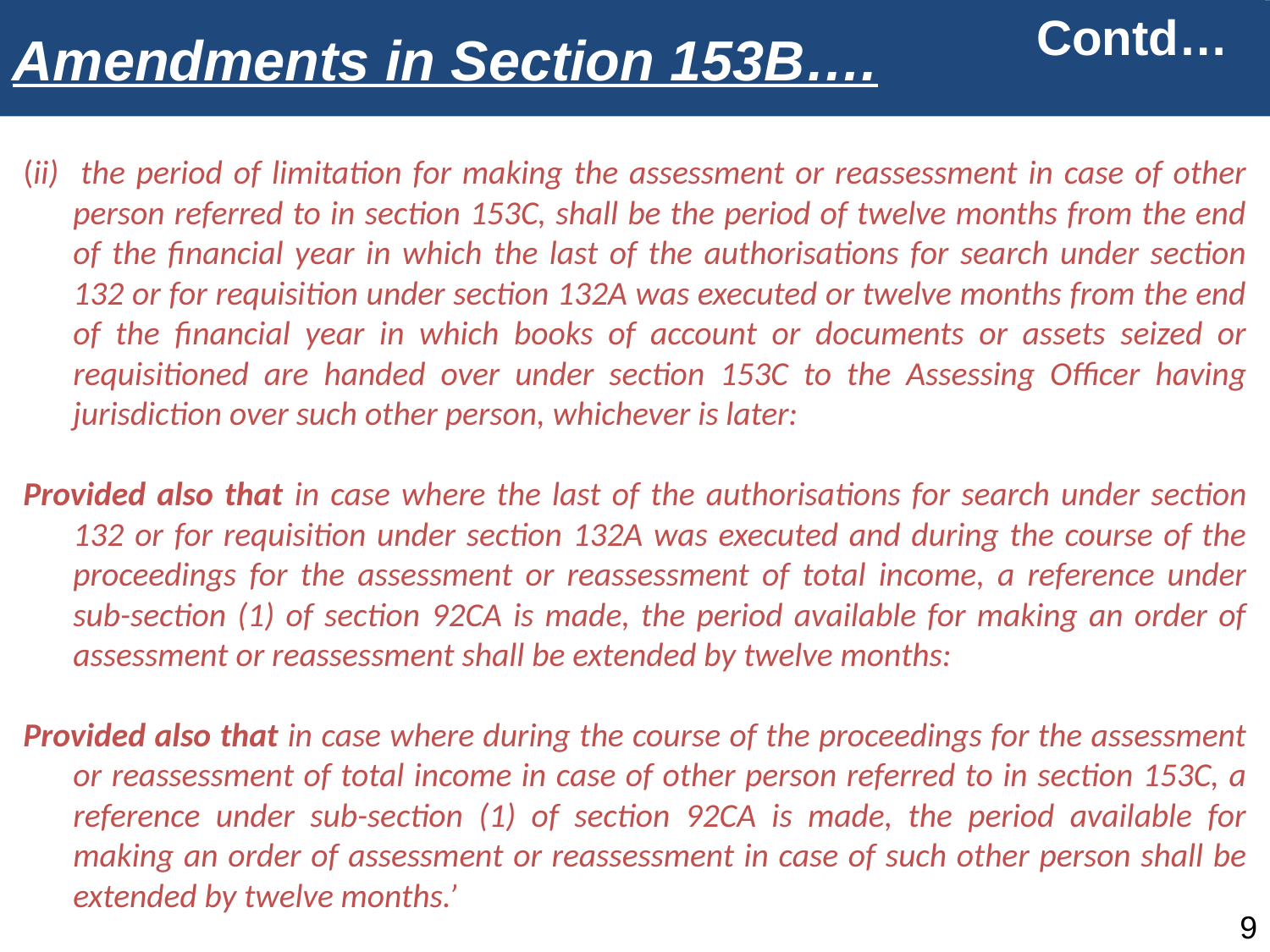

Contd…
Amendments in Section 153B….
(ii)  the period of limitation for making the assessment or reassessment in case of other person referred to in section 153C, shall be the period of twelve months from the end of the financial year in which the last of the authorisations for search under section 132 or for requisition under section 132A was executed or twelve months from the end of the financial year in which books of account or documents or assets seized or requisitioned are handed over under section 153C to the Assessing Officer having jurisdiction over such other person, whichever is later:

Provided also that in case where the last of the authorisations for search under section 132 or for requisition under section 132A was executed and during the course of the proceedings for the assessment or reassessment of total income, a reference under sub-section (1) of section 92CA is made, the period available for making an order of assessment or reassessment shall be extended by twelve months:

Provided also that in case where during the course of the proceedings for the assessment or reassessment of total income in case of other person referred to in section 153C, a reference under sub-section (1) of section 92CA is made, the period available for making an order of assessment or reassessment in case of such other person shall be extended by twelve months.’
9